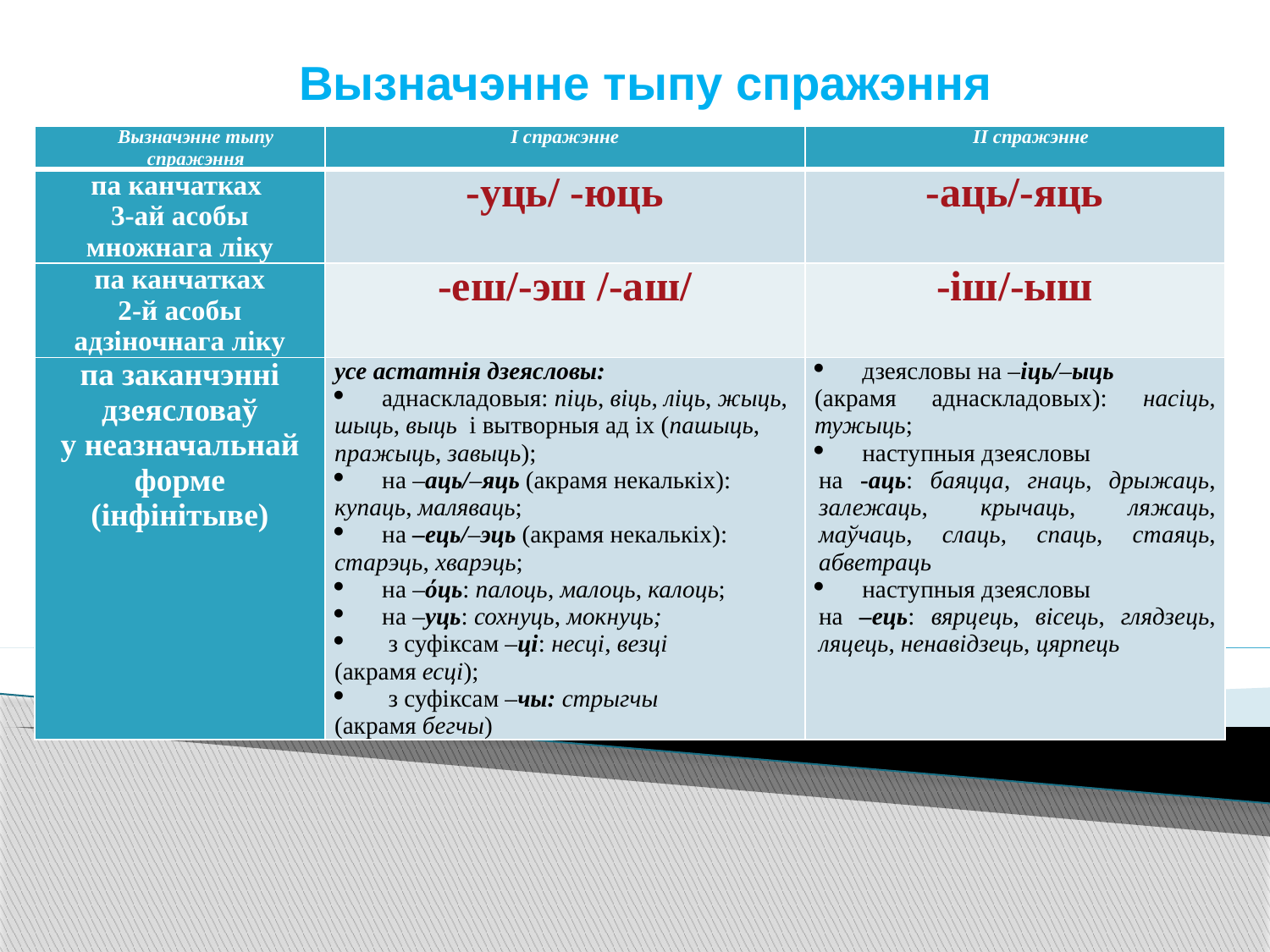

Вызначэнне тыпу спражэння
| Вызначэнне тыпу спражэння | І спражэнне | ІІ спражэнне |
| --- | --- | --- |
| па канчатках 3-ай асобы множнага ліку | -уць/ -юць | -аць/-яць |
| па канчатках 2-й асобы адзіночнага ліку | -еш/-эш /-аш/ | -іш/-ыш |
| па заканчэнні дзеясловаў у неазначальнай форме (інфінітыве) | усе астатнія дзеясловы: аднаскладовыя: піць, віць, ліць, жыць, шыць, выць і вытворныя ад іх (пашыць, пражыць, завыць); на –аць/–яць (акрамя некалькіх): купаць, маляваць; на –ець/–эць (акрамя некалькіх): старэць, хварэць; на –όць: палоць, малоць, калоць; на –уць: сохнуць, мокнуць; з суфіксам –ці: несці, везці (акрамя есці); з суфіксам –чы: стрыгчы (акрамя бегчы) | дзеясловы на –іць/–ыць (акрамя аднаскладовых): насіць, тужыць; наступныя дзеясловы на -аць: баяцца, гнаць, дрыжаць, залежаць, крычаць, ляжаць, маўчаць, слаць, спаць, стаяць, абветраць наступныя дзеясловы на –ець: вярцець, вісець, глядзець, ляцець, ненавідзець, цярпець |
# .